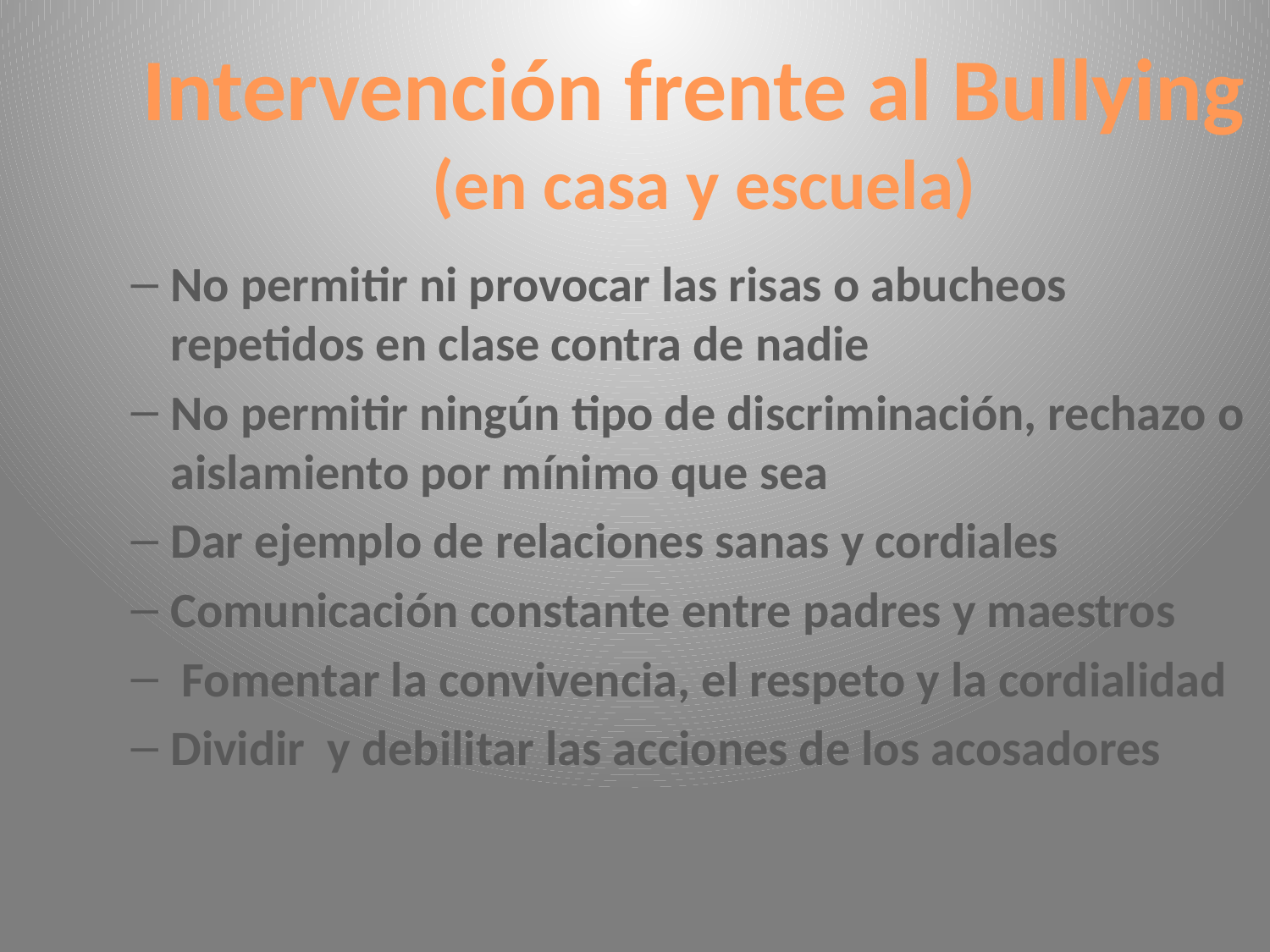

Intervención frente al Bullying
(en casa y escuela)
No permitir ni provocar las risas o abucheos repetidos en clase contra de nadie
No permitir ningún tipo de discriminación, rechazo o aislamiento por mínimo que sea
Dar ejemplo de relaciones sanas y cordiales
Comunicación constante entre padres y maestros
 Fomentar la convivencia, el respeto y la cordialidad
Dividir  y debilitar las acciones de los acosadores